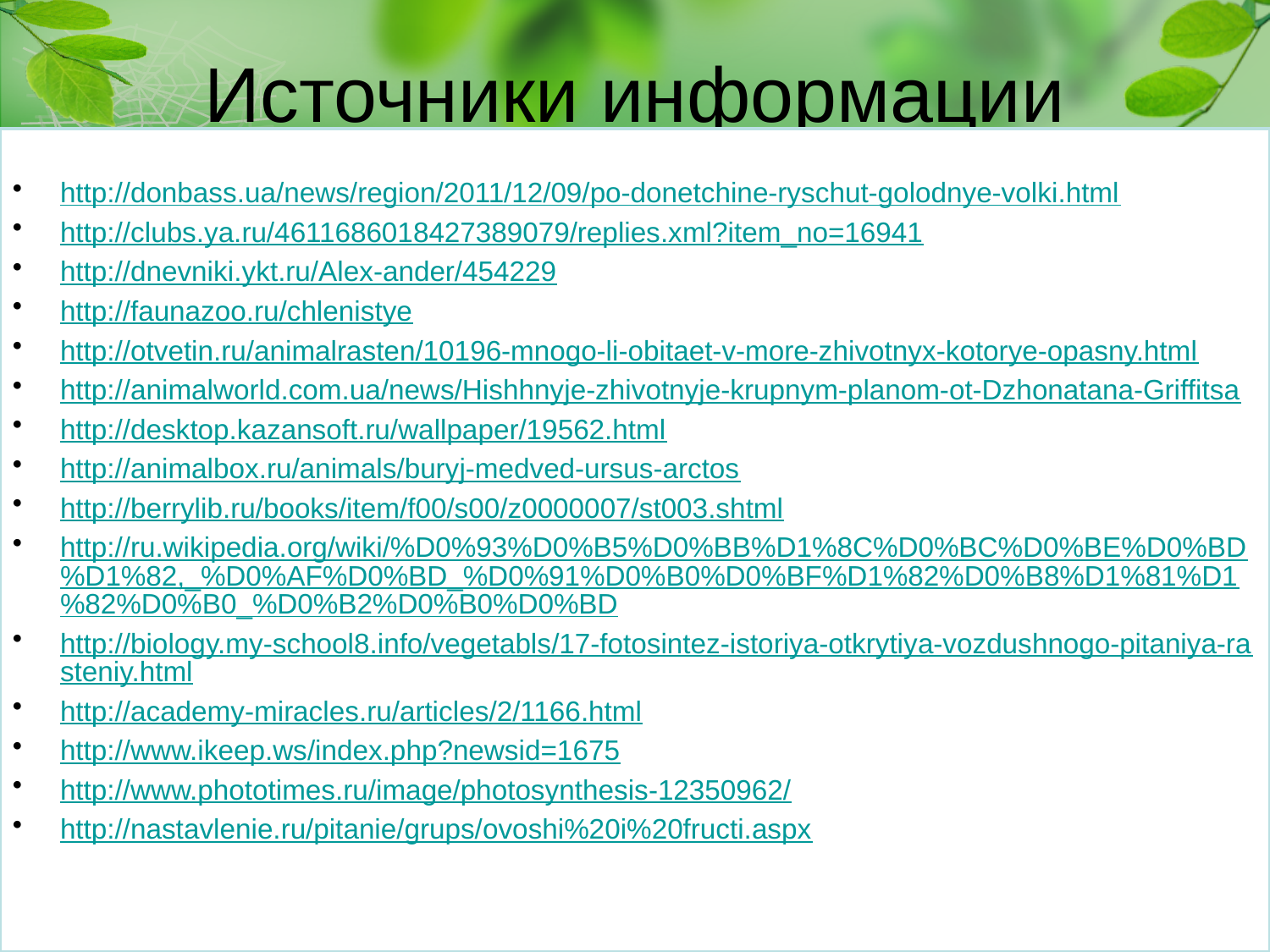

# Источники информации

http://donbass.ua/news/region/2011/12/09/po-donetchine-ryschut-golodnye-volki.html
http://clubs.ya.ru/4611686018427389079/replies.xml?item_no=16941
http://dnevniki.ykt.ru/Alex-ander/454229
http://faunazoo.ru/chlenistye
http://otvetin.ru/animalrasten/10196-mnogo-li-obitaet-v-more-zhivotnyx-kotorye-opasny.html
http://animalworld.com.ua/news/Hishhnyje-zhivotnyje-krupnym-planom-ot-Dzhonatana-Griffitsa
http://desktop.kazansoft.ru/wallpaper/19562.html
http://animalbox.ru/animals/buryj-medved-ursus-arctos
http://berrylib.ru/books/item/f00/s00/z0000007/st003.shtml
http://ru.wikipedia.org/wiki/%D0%93%D0%B5%D0%BB%D1%8C%D0%BC%D0%BE%D0%BD%D1%82,_%D0%AF%D0%BD_%D0%91%D0%B0%D0%BF%D1%82%D0%B8%D1%81%D1%82%D0%B0_%D0%B2%D0%B0%D0%BD
http://biology.my-school8.info/vegetabls/17-fotosintez-istoriya-otkrytiya-vozdushnogo-pitaniya-rasteniy.html
http://academy-miracles.ru/articles/2/1166.html
http://www.ikeep.ws/index.php?newsid=1675
http://www.phototimes.ru/image/photosynthesis-12350962/
http://nastavlenie.ru/pitanie/grups/ovoshi%20i%20fructi.aspx